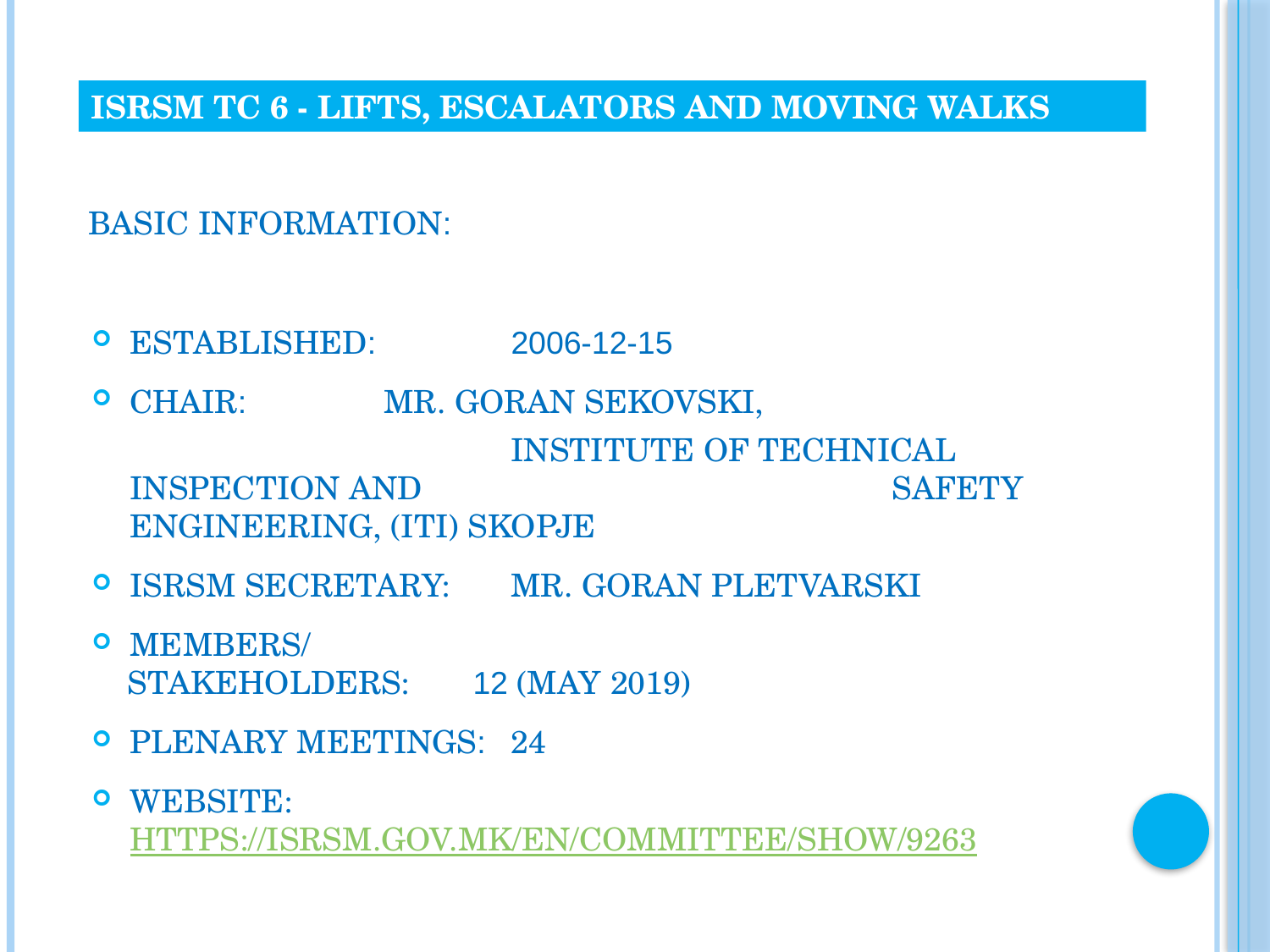

# ISRSM TC 6 - Lifts, escalators and moving walks
Basic information:
Established:		2006-12-15
Chair:		Mr. Goran Sekovski,
				Institute of Technical Inspection and 				Safety Engineering, (ITI) Skopje
ISRSM Secretary:	Mr. Goran Pletvarski
Members/
    stakeholders:	12 (May 2019)
Plenary meetings:	24
Website: https://isrsm.gov.mk/en/committee/show/9263